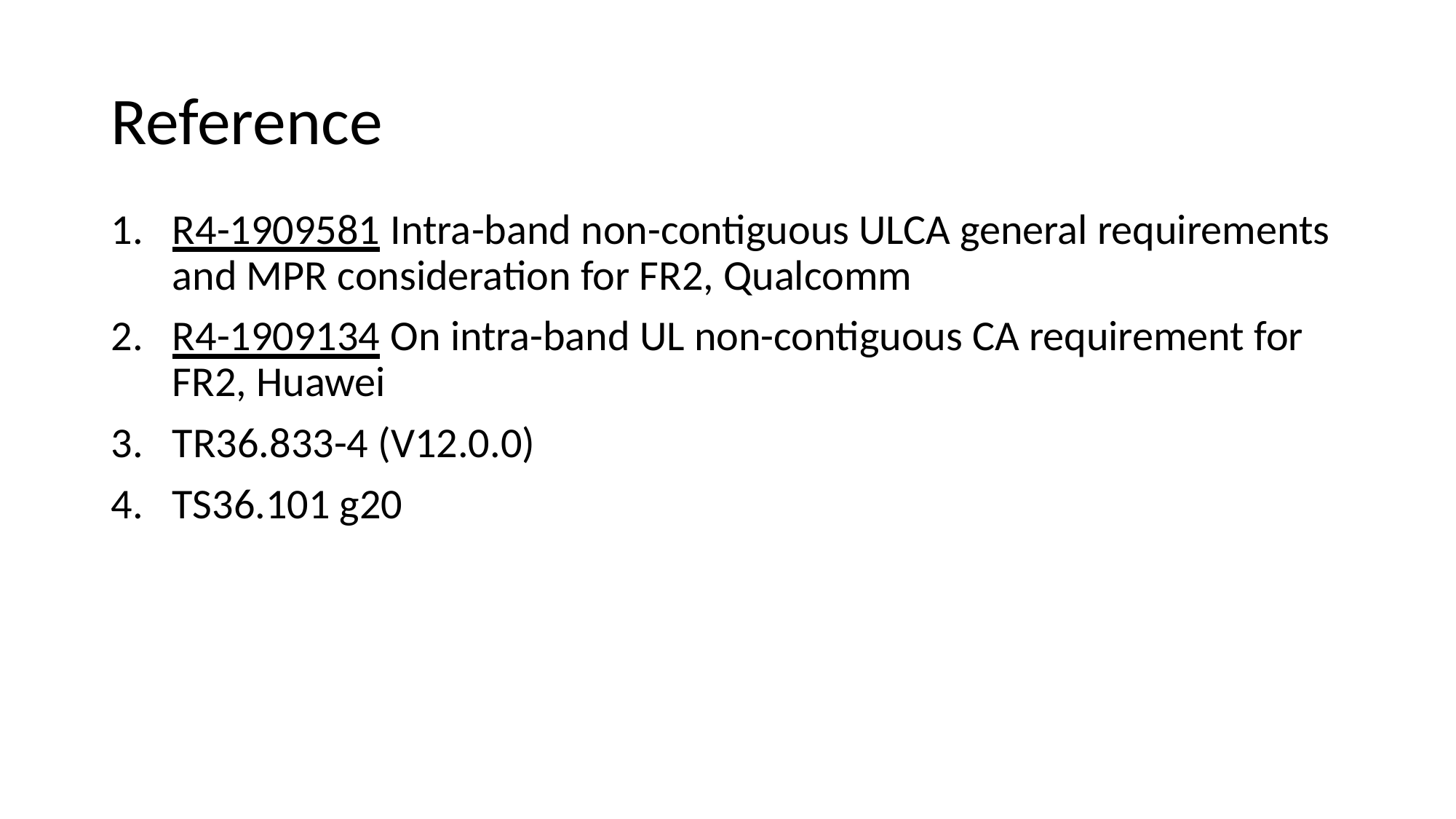

# Reference
R4-1909581	Intra-band non-contiguous ULCA general requirements and MPR consideration for FR2, Qualcomm
R4-1909134	On intra-band UL non-contiguous CA requirement for FR2, Huawei
TR36.833-4 (V12.0.0)
TS36.101 g20